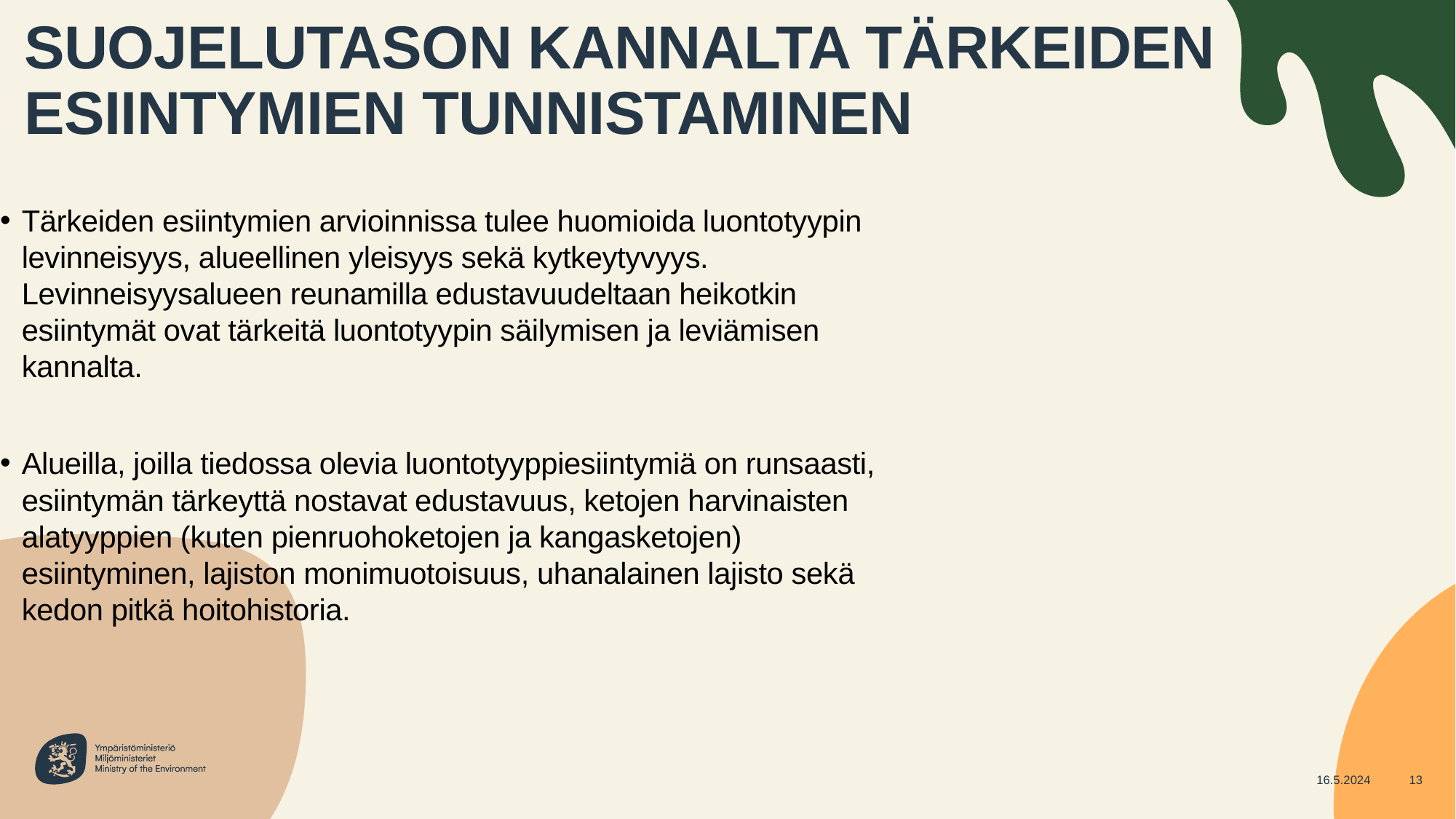

#
SUOJELUTASON KANNALTA TÄRKEIDEN ESIINTYMIEN TUNNISTAMINEN

Tärkeiden esiintymien arvioinnissa tulee huomioida luontotyypin levinneisyys, alueellinen yleisyys sekä kytkeytyvyys. Levinneisyysalueen reunamilla edustavuudeltaan heikotkin esiintymät ovat tärkeitä luontotyypin säilymisen ja leviämisen kannalta.

Alueilla, joilla tiedossa olevia luontotyyppiesiintymiä on runsaasti, esiintymän tärkeyttä nostavat edustavuus, ketojen harvinaisten alatyyppien (kuten pienruohoketojen ja kangasketojen) esiintyminen, lajiston monimuotoisuus, uhanalainen lajisto sekä kedon pitkä hoitohistoria.
16.5.2024
13